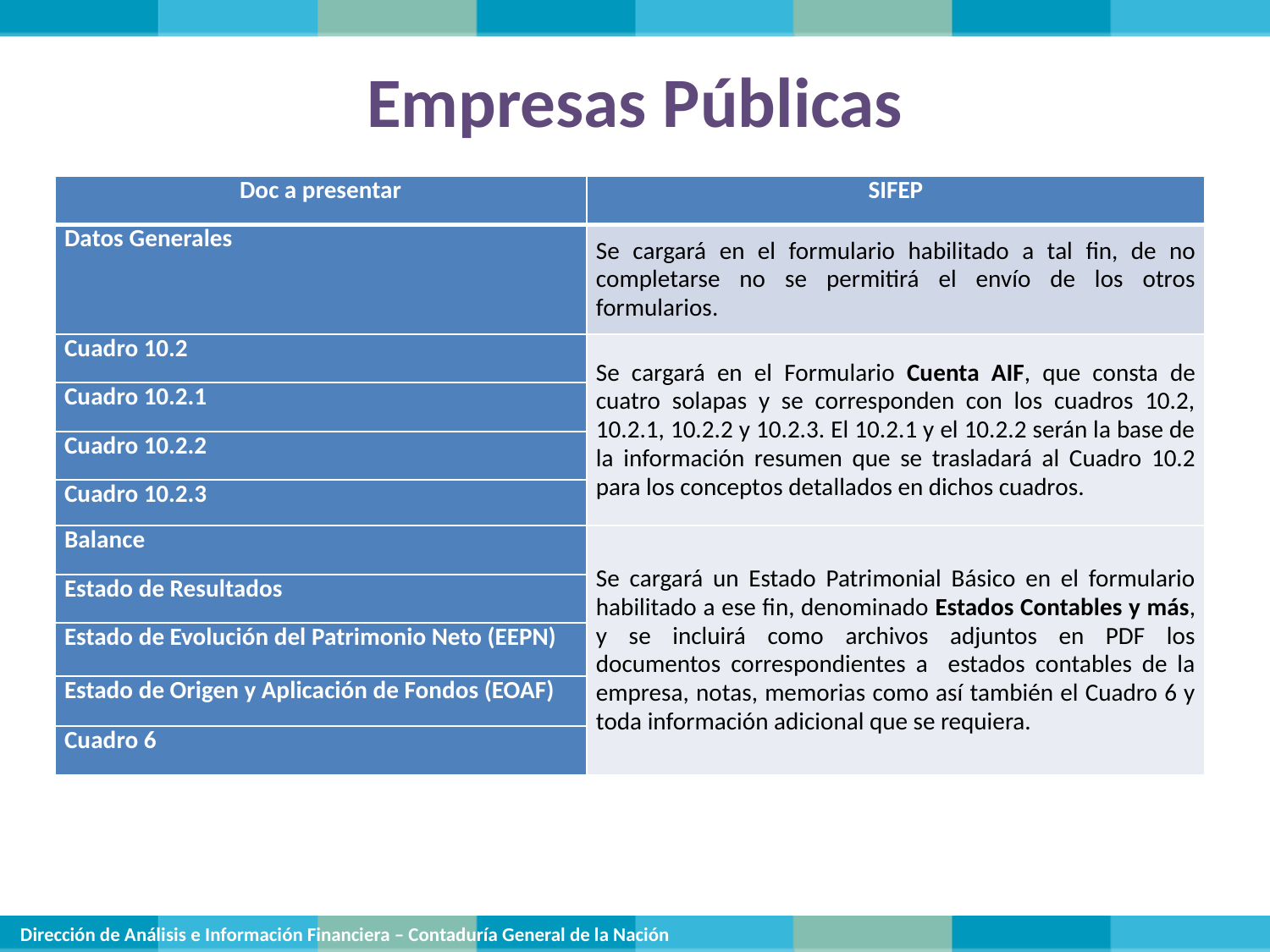

Empresas Públicas

| Doc a presentar | SIFEP |
| --- | --- |
| Datos Generales | Se cargará en el formulario habilitado a tal fin, de no completarse no se permitirá el envío de los otros formularios. |
| Cuadro 10.2 | Se cargará en el Formulario Cuenta AIF, que consta de cuatro solapas y se corresponden con los cuadros 10.2, 10.2.1, 10.2.2 y 10.2.3. El 10.2.1 y el 10.2.2 serán la base de la información resumen que se trasladará al Cuadro 10.2 para los conceptos detallados en dichos cuadros. |
| Cuadro 10.2.1 |  |
| Cuadro 10.2.2 |  |
| Cuadro 10.2.3 |  |
| Balance | Se cargará un Estado Patrimonial Básico en el formulario habilitado a ese fin, denominado Estados Contables y más, y se incluirá como archivos adjuntos en PDF los documentos correspondientes a estados contables de la empresa, notas, memorias como así también el Cuadro 6 y toda información adicional que se requiera. |
| Estado de Resultados |  |
| Estado de Evolución del Patrimonio Neto (EEPN) |  |
| Estado de Origen y Aplicación de Fondos (EOAF) |  |
| Cuadro 6 |  |